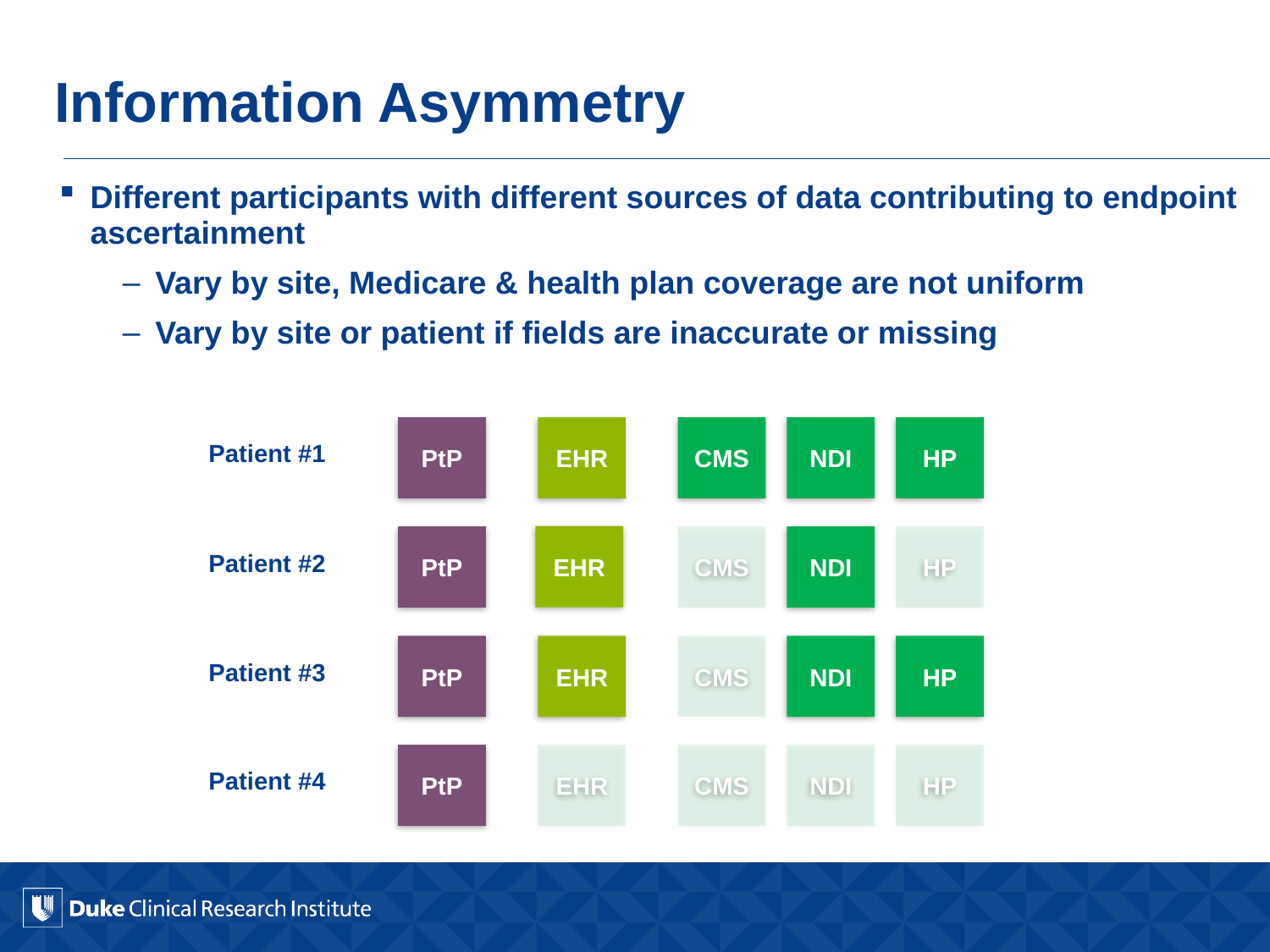

# Information Asymmetry
Different participants with different sources of data contributing to endpoint ascertainment
Vary by site, Medicare & health plan coverage are not uniform
Vary by site or patient if fields are inaccurate or missing
HP
CMS
NDI
EHR
PtP
Patient #1
EHR
HP
CMS
NDI
PtP
Patient #2
HP
CMS
NDI
EHR
PtP
Patient #3
EHR
HP
CMS
NDI
PtP
Patient #4